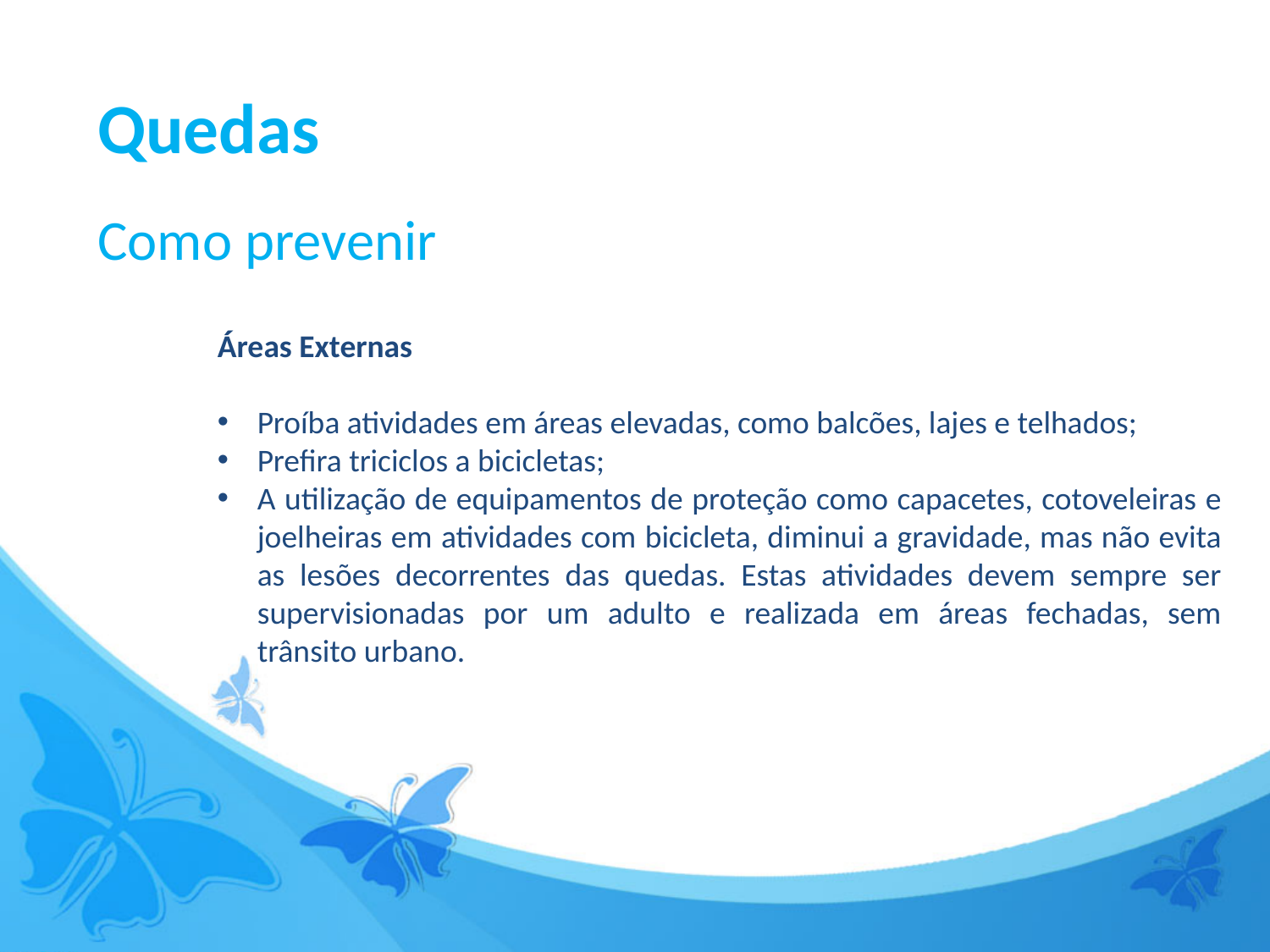

# Quedas
Como prevenir
Áreas Externas

Proíba atividades em áreas elevadas, como balcões, lajes e telhados;
Prefira triciclos a bicicletas;
A utilização de equipamentos de proteção como capacetes, cotoveleiras e joelheiras em atividades com bicicleta, diminui a gravidade, mas não evita as lesões decorrentes das quedas. Estas atividades devem sempre ser supervisionadas por um adulto e realizada em áreas fechadas, sem trânsito urbano.